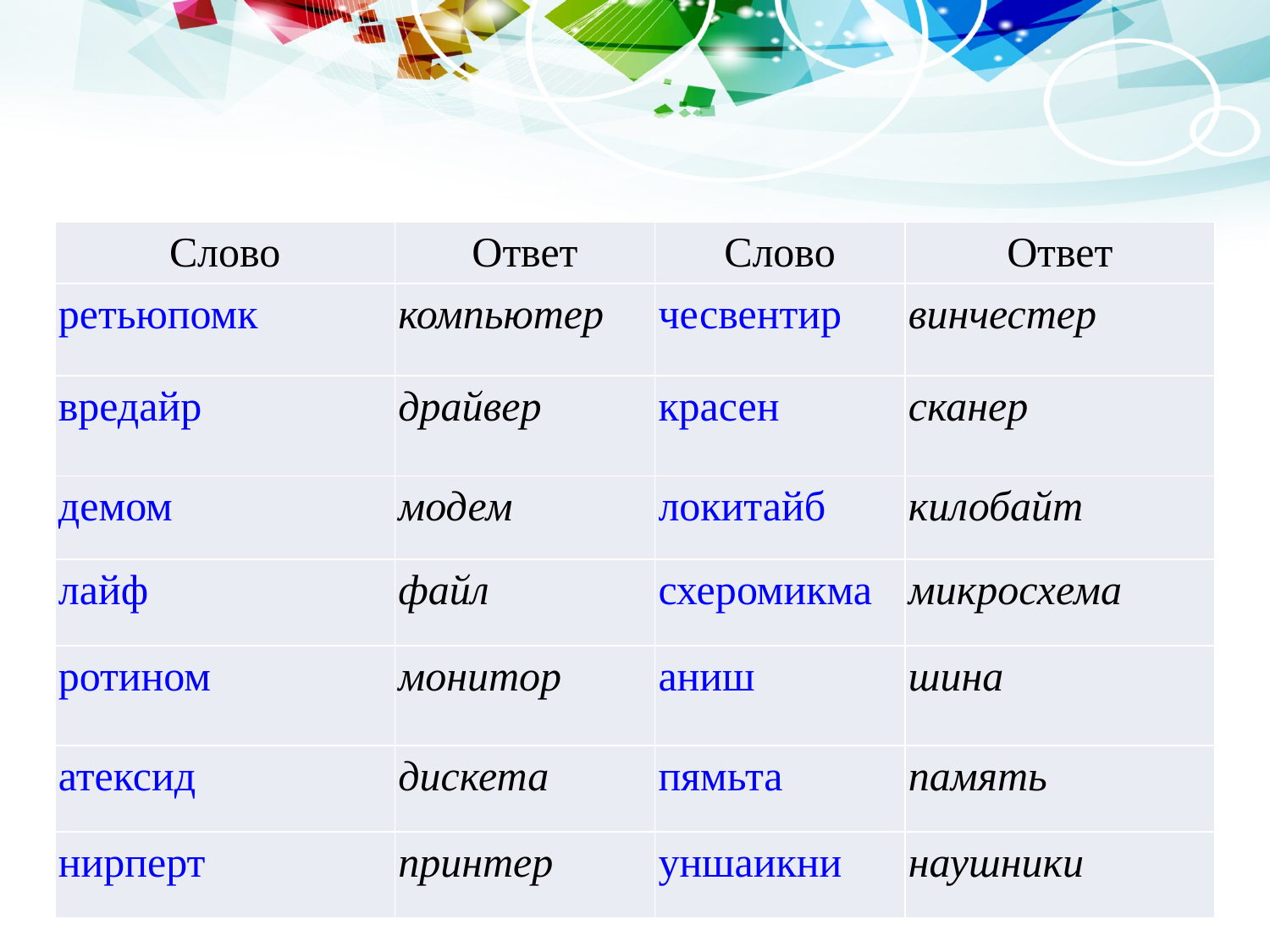

| Слово | Ответ | Слово | Ответ |
| --- | --- | --- | --- |
| ретьюпомк | компьютер | чесвентир | винчестер |
| вредайр | драйвер | красен | сканер |
| демом | модем | локитайб | килобайт |
| лайф | файл | схеромикма | микросхема |
| ротином | монитор | аниш | шина |
| атексид | дискета | пямьта | память |
| нирперт | принтер | уншаикни | наушники |